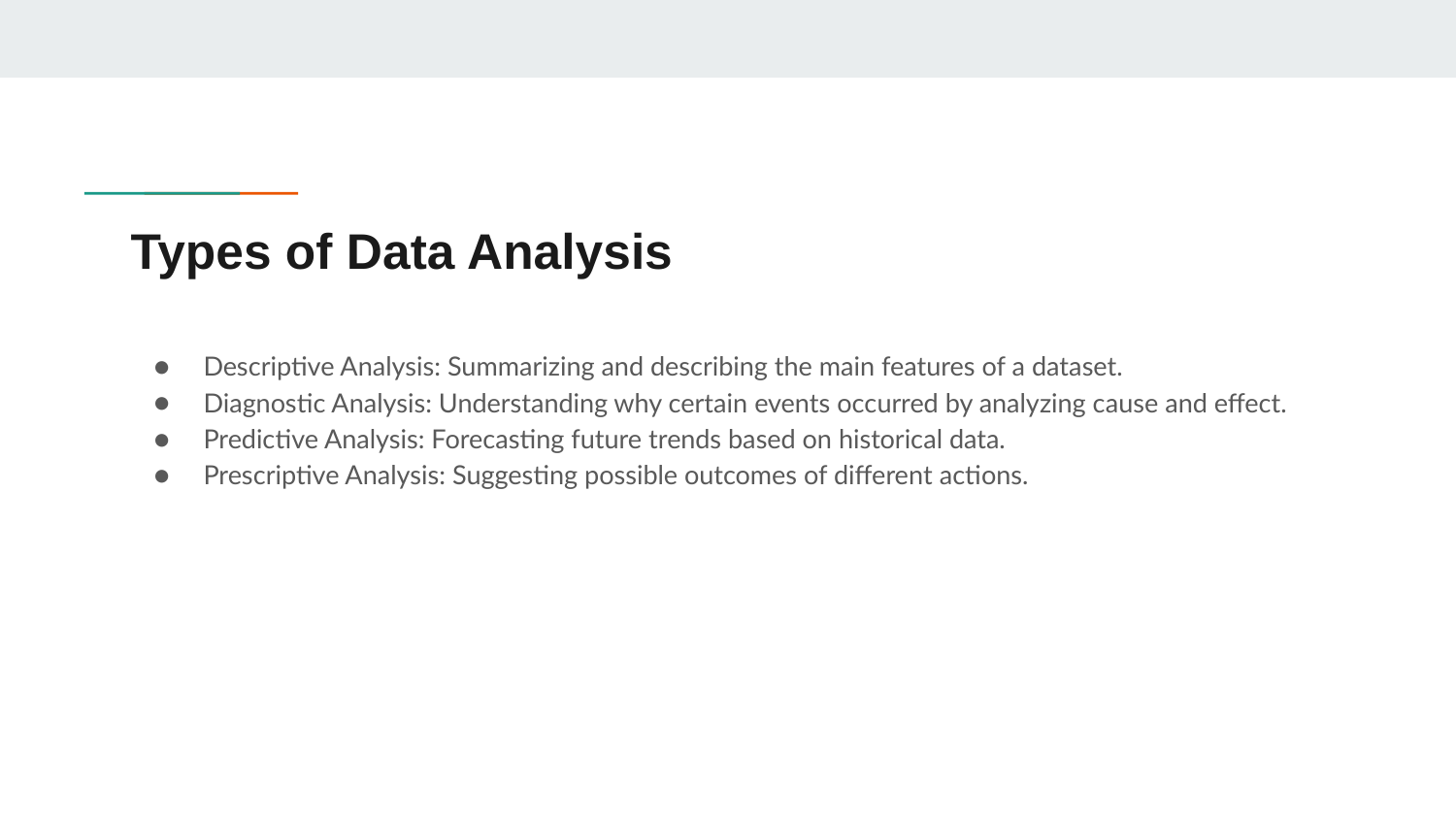

# Types of Data Analysis
Descriptive Analysis: Summarizing and describing the main features of a dataset.
Diagnostic Analysis: Understanding why certain events occurred by analyzing cause and effect.
Predictive Analysis: Forecasting future trends based on historical data.
Prescriptive Analysis: Suggesting possible outcomes of different actions.